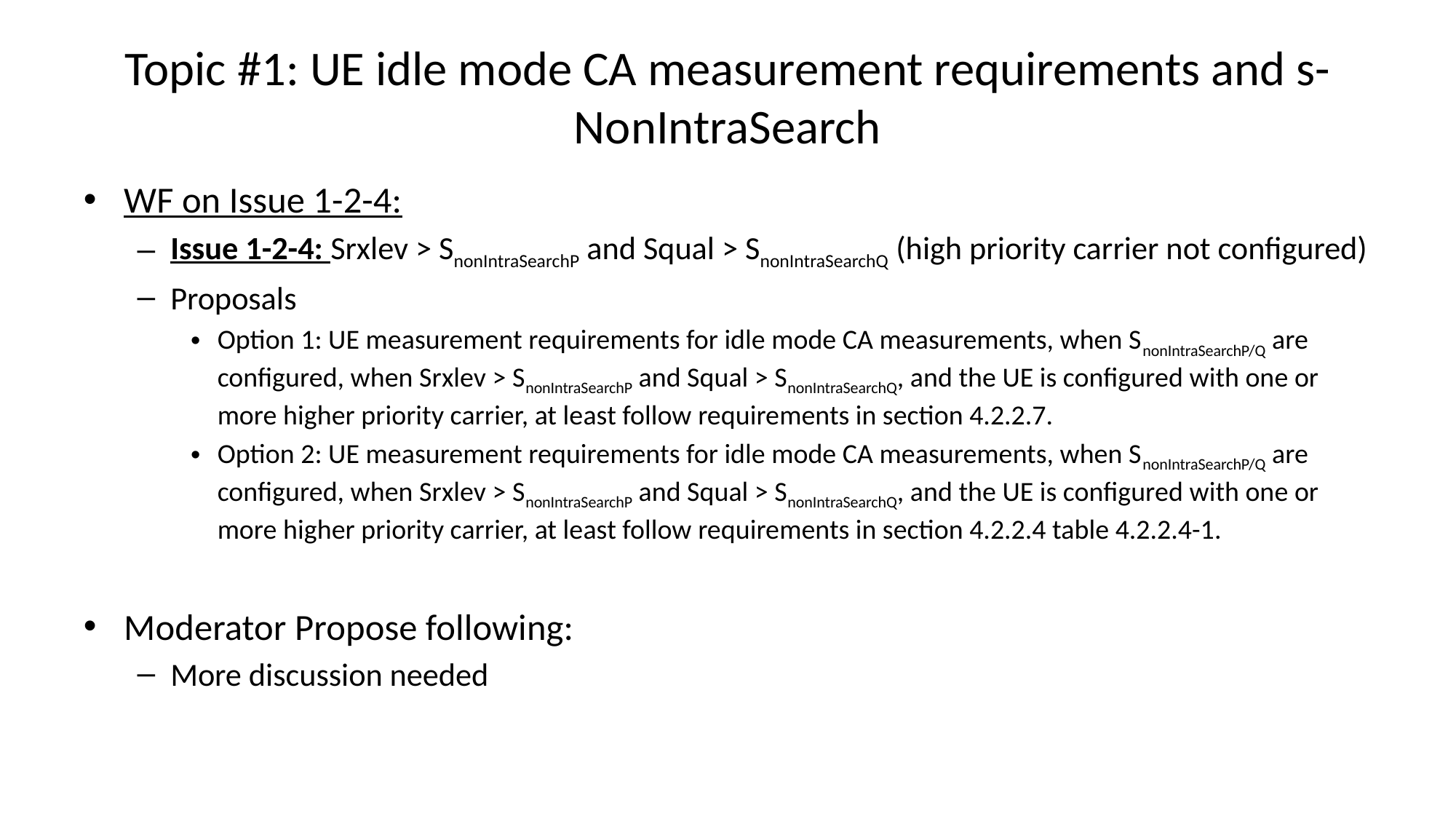

# Topic #1: UE idle mode CA measurement requirements and s-NonIntraSearch
WF on Issue 1-2-4:
Issue 1-2-4: Srxlev > SnonIntraSearchP and Squal > SnonIntraSearchQ (high priority carrier not configured)
Proposals
Option 1: UE measurement requirements for idle mode CA measurements, when SnonIntraSearchP/Q are configured, when Srxlev > SnonIntraSearchP and Squal > SnonIntraSearchQ, and the UE is configured with one or more higher priority carrier, at least follow requirements in section 4.2.2.7.
Option 2: UE measurement requirements for idle mode CA measurements, when SnonIntraSearchP/Q are configured, when Srxlev > SnonIntraSearchP and Squal > SnonIntraSearchQ, and the UE is configured with one or more higher priority carrier, at least follow requirements in section 4.2.2.4 table 4.2.2.4-1.

Moderator Propose following:
More discussion needed